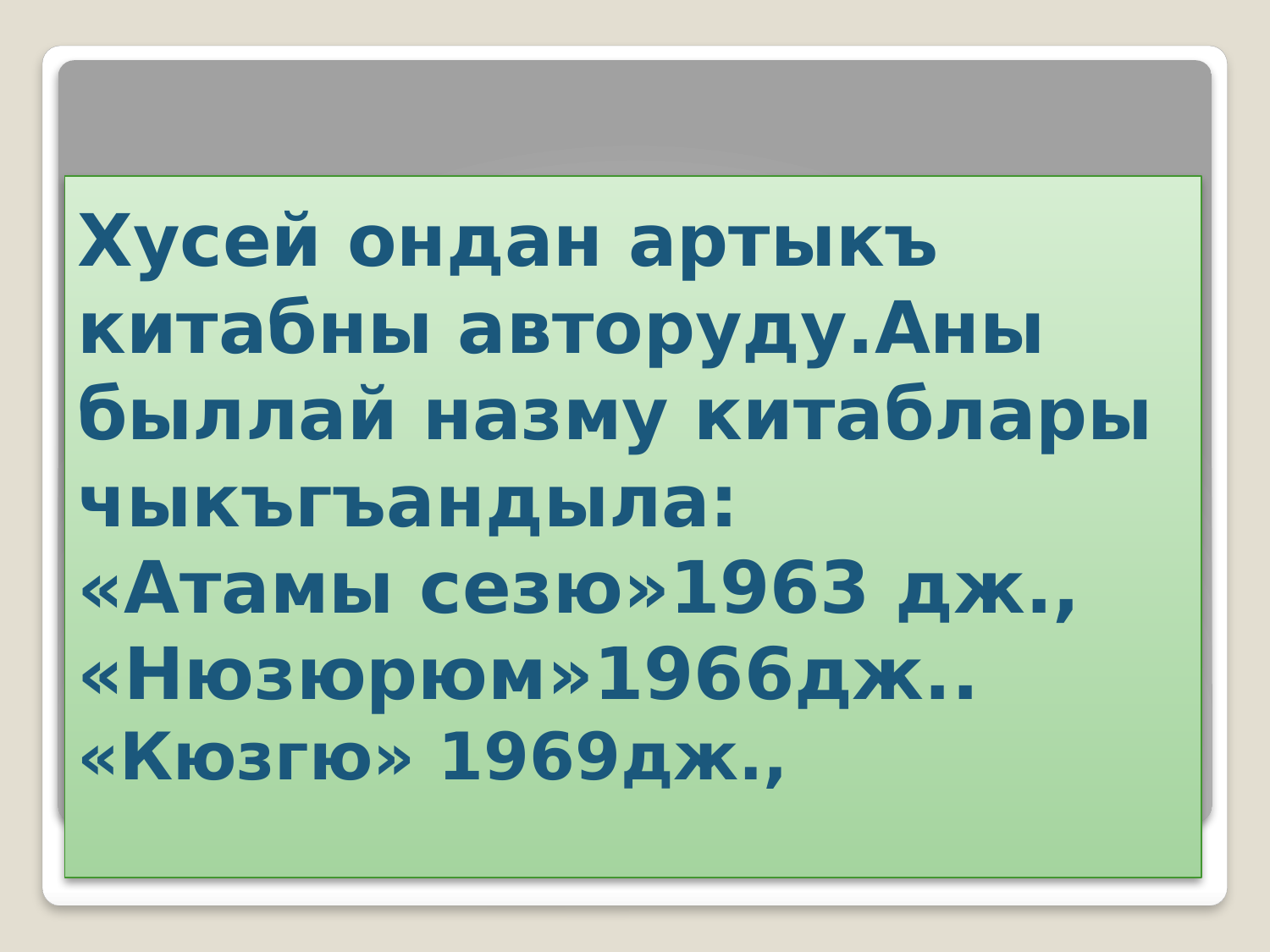

# Хусей ондан артыкъ китабны авторуду.Аны быллай назму китаблары чыкъгъандыла: «Атамы сезю»1963 дж., «Нюзюрюм»1966дж..    «Кюзгю» 1969дж.,